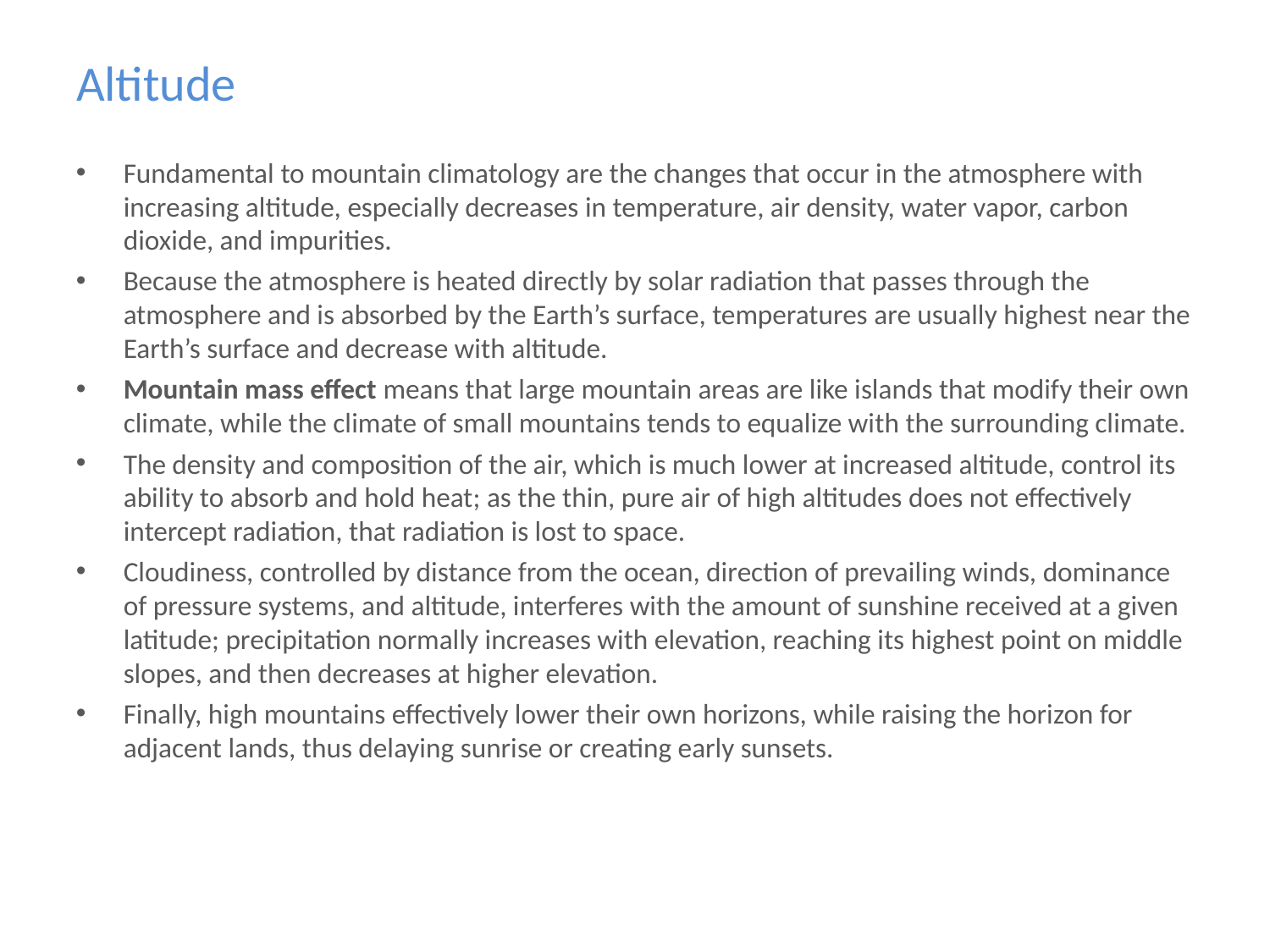

# Altitude
Fundamental to mountain climatology are the changes that occur in the atmosphere with increasing altitude, especially decreases in temperature, air density, water vapor, carbon dioxide, and impurities.
Because the atmosphere is heated directly by solar radiation that passes through the atmosphere and is absorbed by the Earth’s surface, temperatures are usually highest near the Earth’s surface and decrease with altitude.
Mountain mass effect means that large mountain areas are like islands that modify their own climate, while the climate of small mountains tends to equalize with the surrounding climate.
The density and composition of the air, which is much lower at increased altitude, control its ability to absorb and hold heat; as the thin, pure air of high altitudes does not effectively intercept radiation, that radiation is lost to space.
Cloudiness, controlled by distance from the ocean, direction of prevailing winds, dominance of pressure systems, and altitude, interferes with the amount of sunshine received at a given latitude; precipitation normally increases with elevation, reaching its highest point on middle slopes, and then decreases at higher elevation.
Finally, high mountains effectively lower their own horizons, while raising the horizon for adjacent lands, thus delaying sunrise or creating early sunsets.